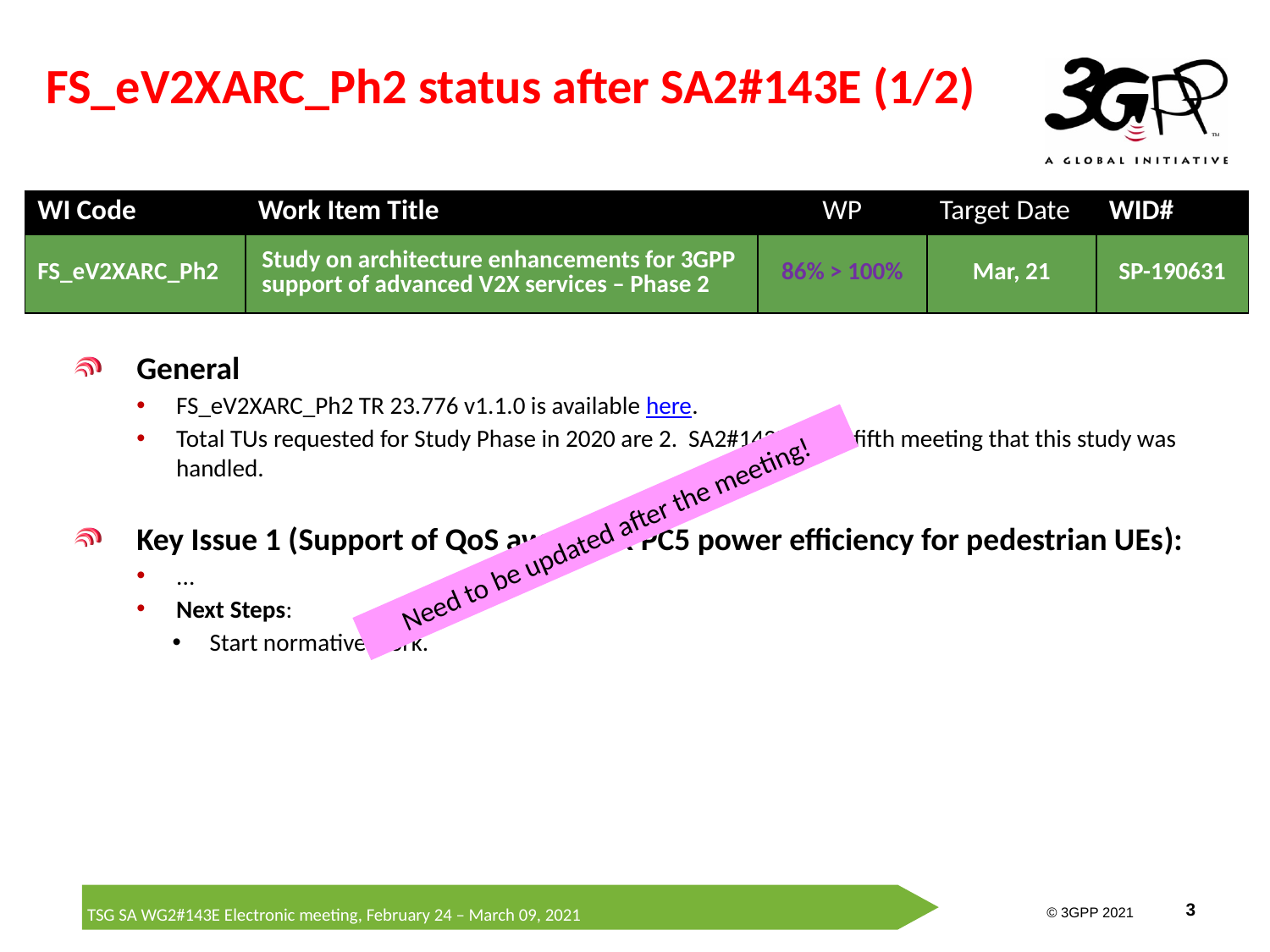

# FS_eV2XARC_Ph2 status after SA2#143E (1/2)
| WI Code | Work Item Title | WP | Target Date | WID# |
| --- | --- | --- | --- | --- |
| FS\_eV2XARC\_Ph2 | Study on architecture enhancements for 3GPP support of advanced V2X services – Phase 2 | 86% > 100% | Mar, 21 | SP-190631 |
General
FS_eV2XARC_Ph2 TR 23.776 v1.1.0 is available here.
Total TUs requested for Study Phase in 2020 are 2.  SA2#143E is the fifth meeting that this study was handled.

Key Issue 1 (Support of QoS aware NR PC5 power efficiency for pedestrian UEs):
...
Next Steps:
Start normative work.

Need to be updated after the meeting!